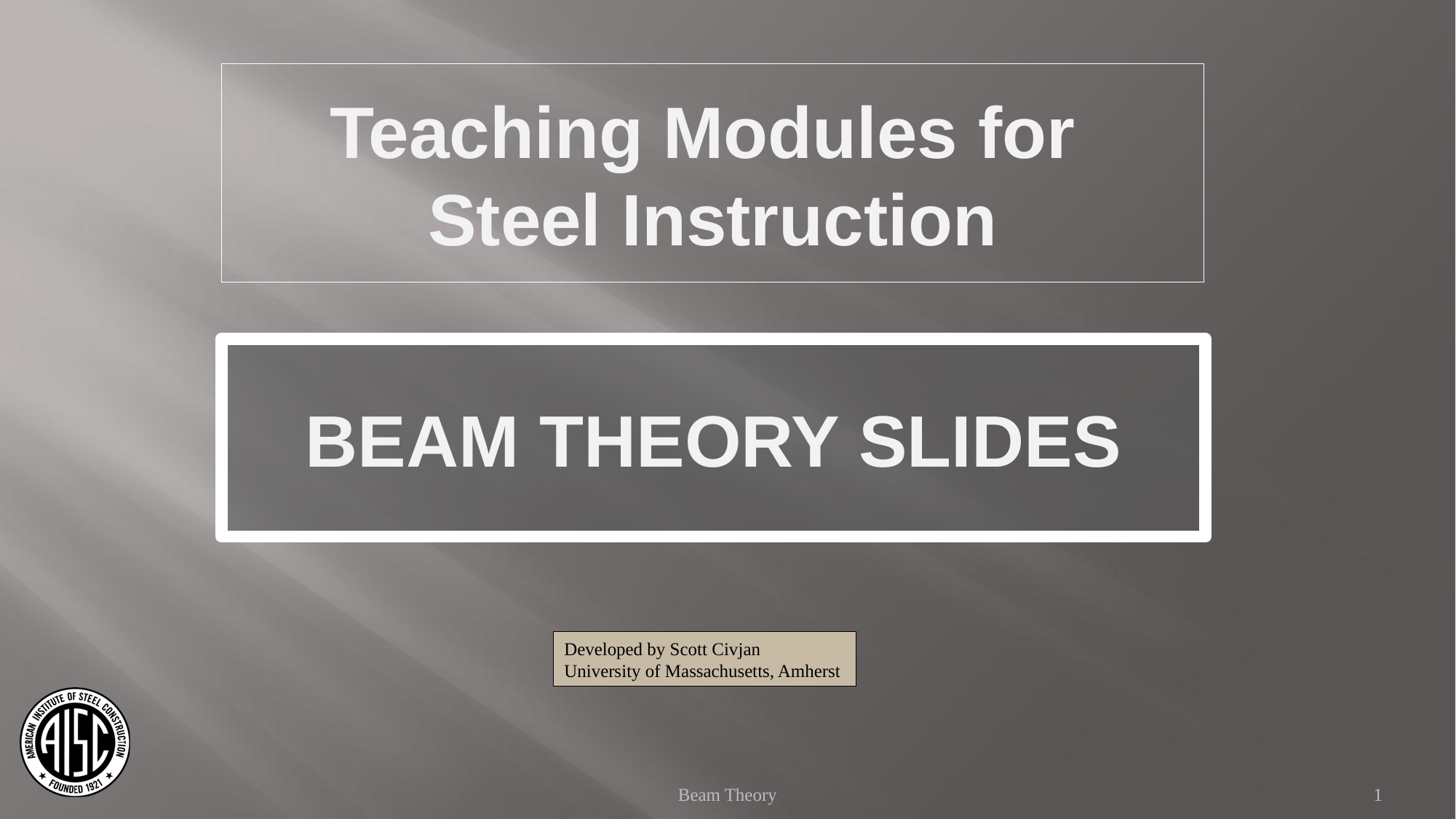

Teaching Modules for
Steel Instruction
BEAM THEORY SLIDES
Developed by Scott Civjan
University of Massachusetts, Amherst
Beam Theory
1